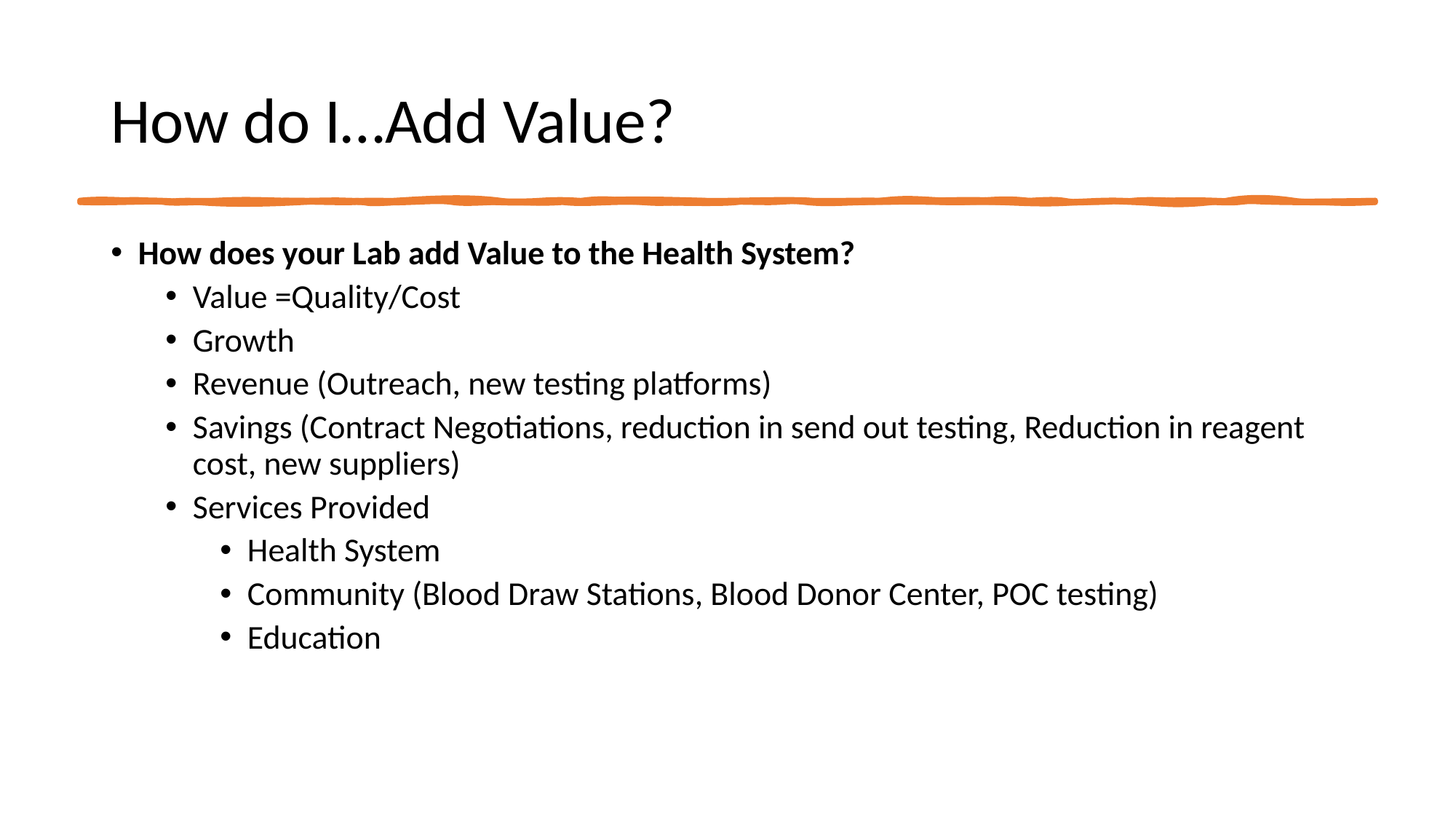

# How do I…Add Value?

How does your Lab add Value to the Health System?
Value =Quality/Cost
Growth
Revenue (Outreach, new testing platforms)
Savings (Contract Negotiations, reduction in send out testing, Reduction in reagent cost, new suppliers)
Services Provided
Health System
Community (Blood Draw Stations, Blood Donor Center, POC testing)
Education